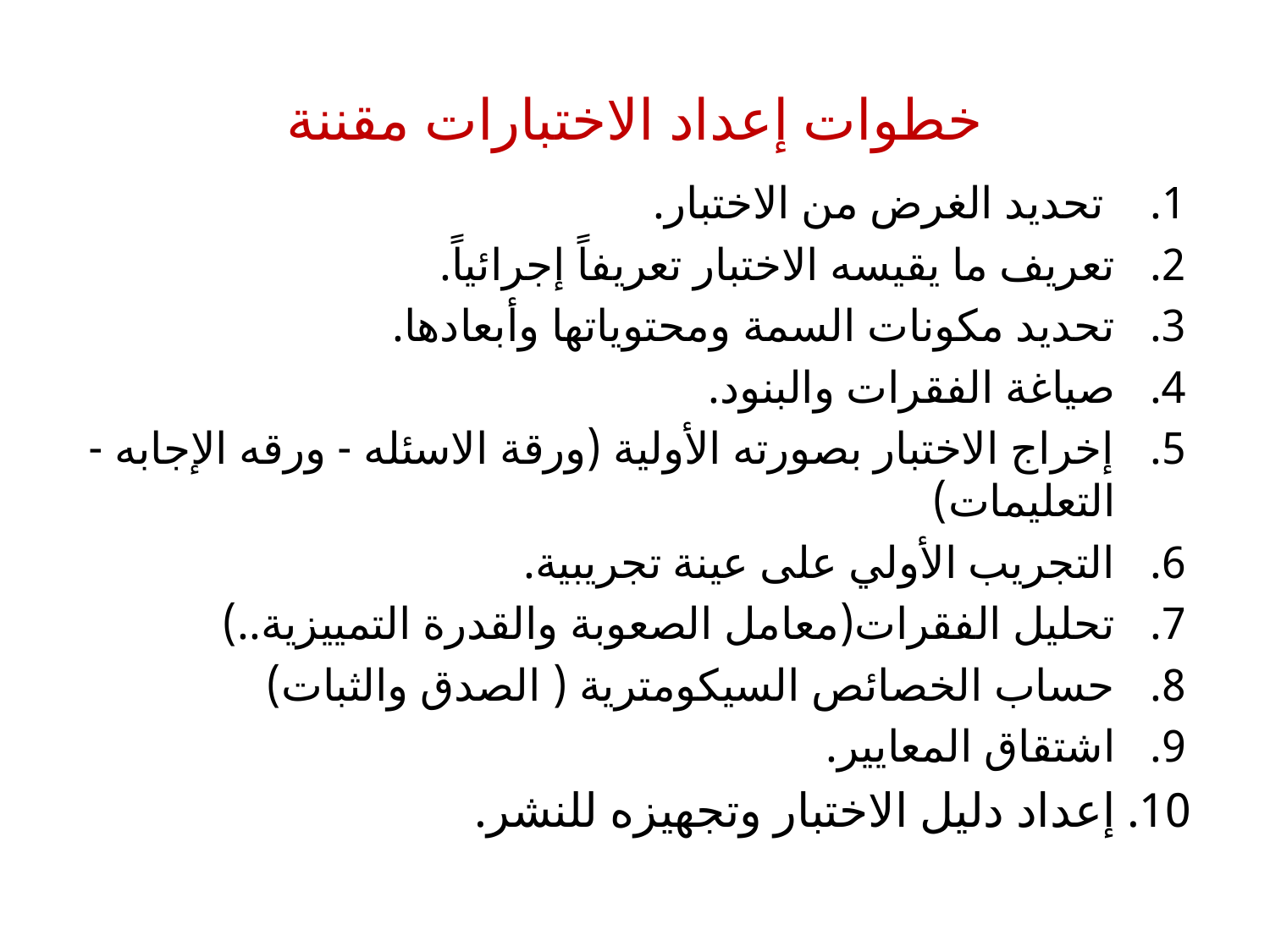

# خطوات إعداد الاختبارات مقننة
 تحديد الغرض من الاختبار.
تعريف ما يقيسه الاختبار تعريفاً إجرائياً.
تحديد مكونات السمة ومحتوياتها وأبعادها.
صياغة الفقرات والبنود.
إخراج الاختبار بصورته الأولية (ورقة الاسئله - ورقه الإجابه -التعليمات)
التجريب الأولي على عينة تجريبية.
تحليل الفقرات(معامل الصعوبة والقدرة التمييزية..)
حساب الخصائص السيكومترية ( الصدق والثبات)
اشتقاق المعايير.
إعداد دليل الاختبار وتجهيزه للنشر.